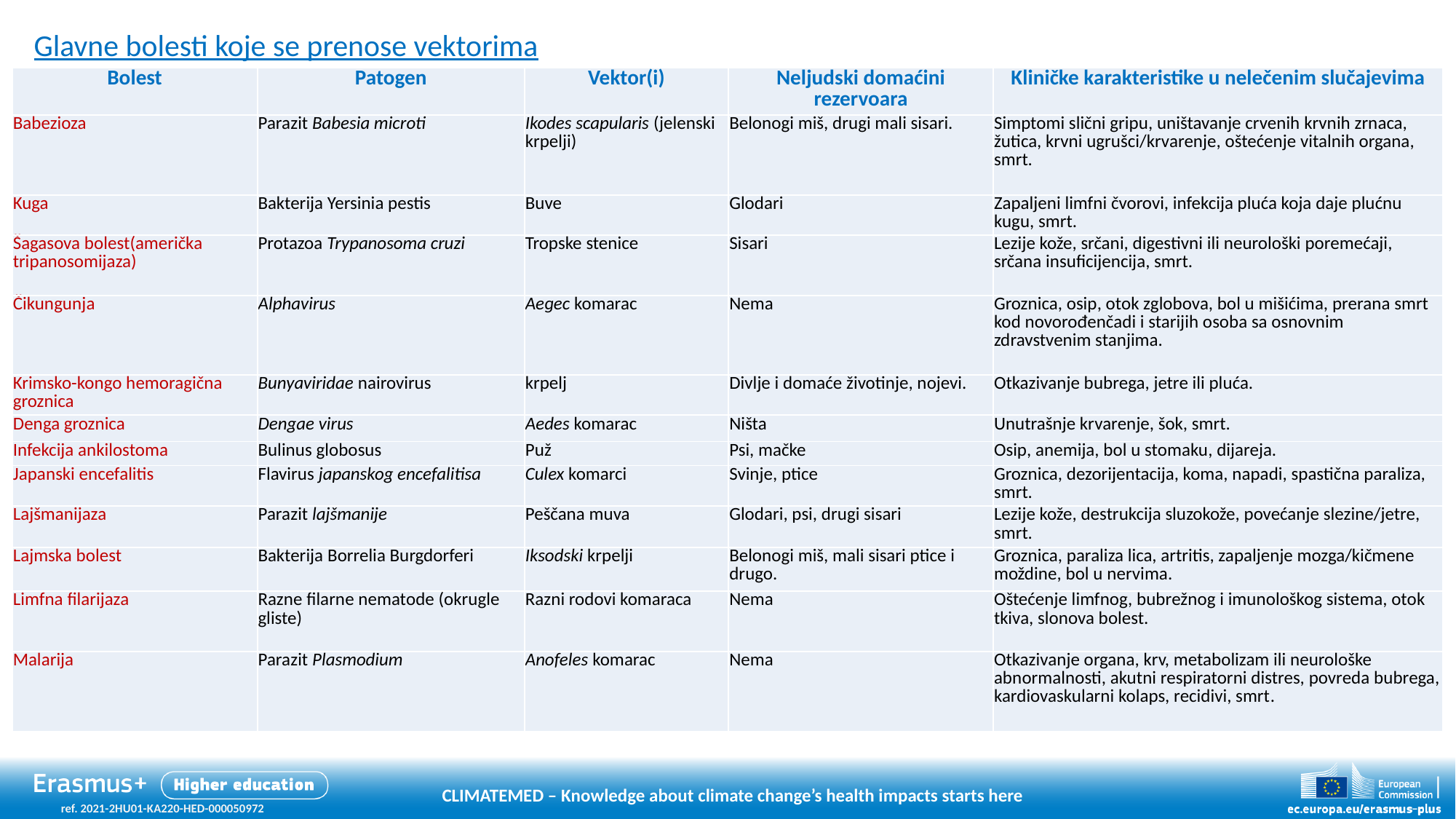

Glavne bolesti koje se prenose vektorima

| Bolest | Patogen | Vektor(i) | Neljudski domaćini rezervoara | Kliničke karakteristike u nelečenim slučajevima |
| --- | --- | --- | --- | --- |
| Babezioza | Parazit Babesia microti | Ikodes scapularis (jelenski krpelji) | Belonogi miš, drugi mali sisari. | Simptomi slični gripu, uništavanje crvenih krvnih zrnaca, žutica, krvni ugrušci/krvarenje, oštećenje vitalnih organa, smrt. |
| Kuga | Bakterija Yersinia pestis | Buve | Glodari | Zapaljeni limfni čvorovi, infekcija pluća koja daje plućnu kugu, smrt. |
| Šagasova bolest(američka tripanosomijaza) | Protazoa Trypanosoma cruzi | Tropske stenice | Sisari | Lezije kože, srčani, digestivni ili neurološki poremećaji, srčana insuficijencija, smrt. |
| Čikungunjа | Аlphavirus | Аедес komarac | Nema | Groznica, osip, otok zglobova, bol u mišićima, prerana smrt kod novorođenčadi i starijih osoba sa osnovnim zdravstvenim stanjima. |
| Krimsko-kongo hemoragična groznica | Bunyaviridae nairovirus | krpelj | Divlje i domaće životinje, nojevi. | Otkazivanje bubrega, jetre ili pluća. |
| Denga groznica | Dengae virus | Aedes komarac | Ništa | Unutrašnje krvarenje, šok, smrt. |
| Infekcija ankilostoma | Bulinus globosus | Puž | Psi, mačke | Osip, anemija, bol u stomaku, dijareja. |
| Japanski encefalitis | Flavirus japanskog encefalitisa | Culex komarci | Svinje, ptice | Groznica, dezorijentacija, koma, napadi, spastična paraliza, smrt. |
| Lajšmanijaza | Parazit lajšmanije | Peščana muva | Glodari, psi, drugi sisari | Lezije kože, destrukcija sluzokože, povećanje slezine/jetre, smrt. |
| Lajmska bolest | Bakterija Borrelia Burgdorferi | Iksodski krpelji | Belonogi miš, mali sisari ptice i drugo. | Groznica, paraliza lica, artritis, zapaljenje mozga/kičmene moždine, bol u nervima. |
| Limfna filarijaza | Razne filarne nematode (okrugle gliste) | Razni rodovi komaraca | Nema | Oštećenje limfnog, bubrežnog i imunološkog sistema, otok tkiva, slonova bolest. |
| Malarija | Parazit Plasmodium | Anofeles komarac | Nema | Otkazivanje organa, krv, metabolizam ili neurološke abnormalnosti, akutni respiratorni distres, povreda bubrega, kardiovaskularni kolaps, recidivi, smrt. |